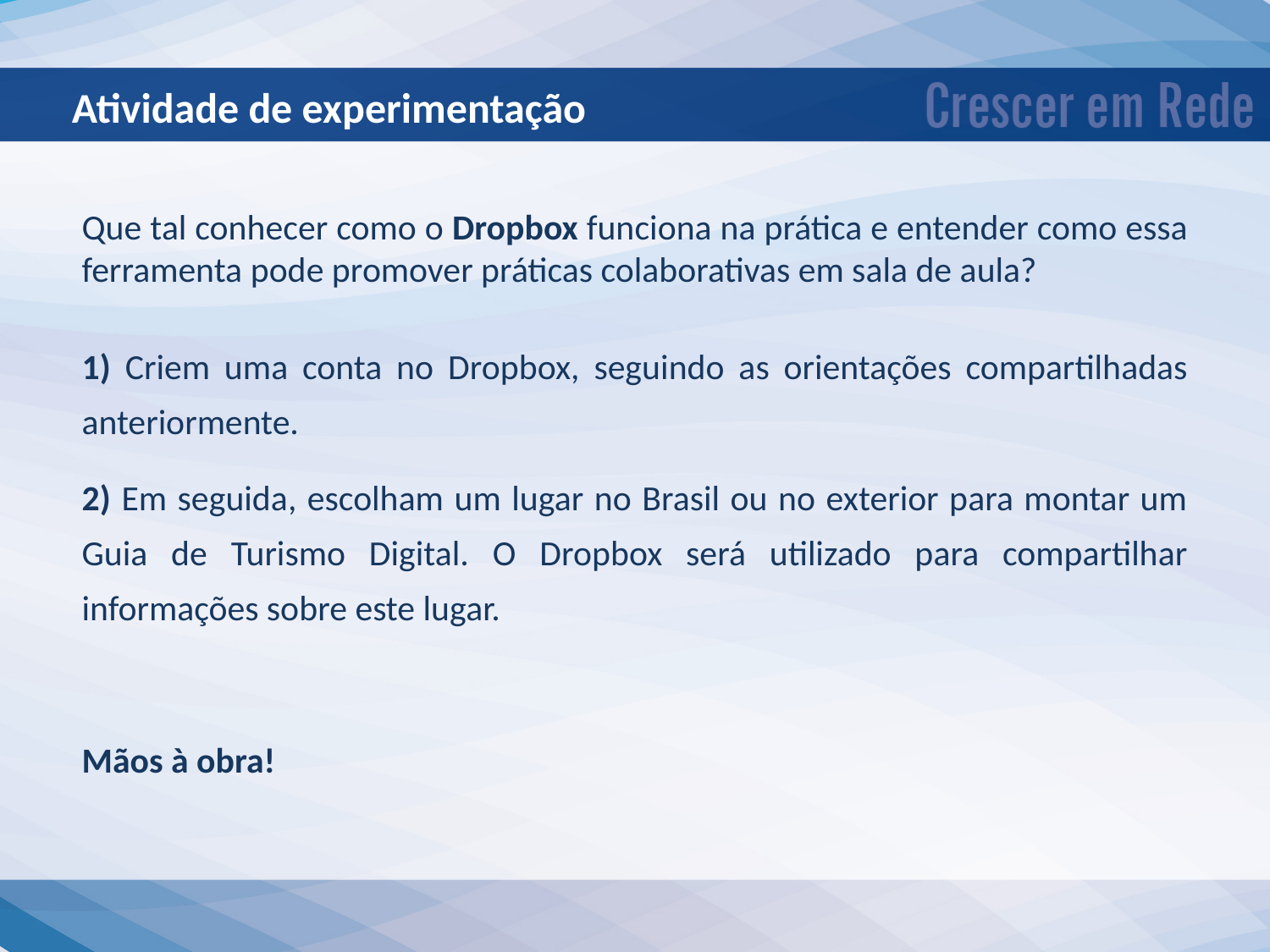

Atividade de experimentação
Que tal conhecer como o Dropbox funciona na prática e entender como essa ferramenta pode promover práticas colaborativas em sala de aula?

1) Criem uma conta no Dropbox, seguindo as orientações compartilhadas anteriormente.
2) Em seguida, escolham um lugar no Brasil ou no exterior para montar um Guia de Turismo Digital. O Dropbox será utilizado para compartilhar informações sobre este lugar.

Mãos à obra!